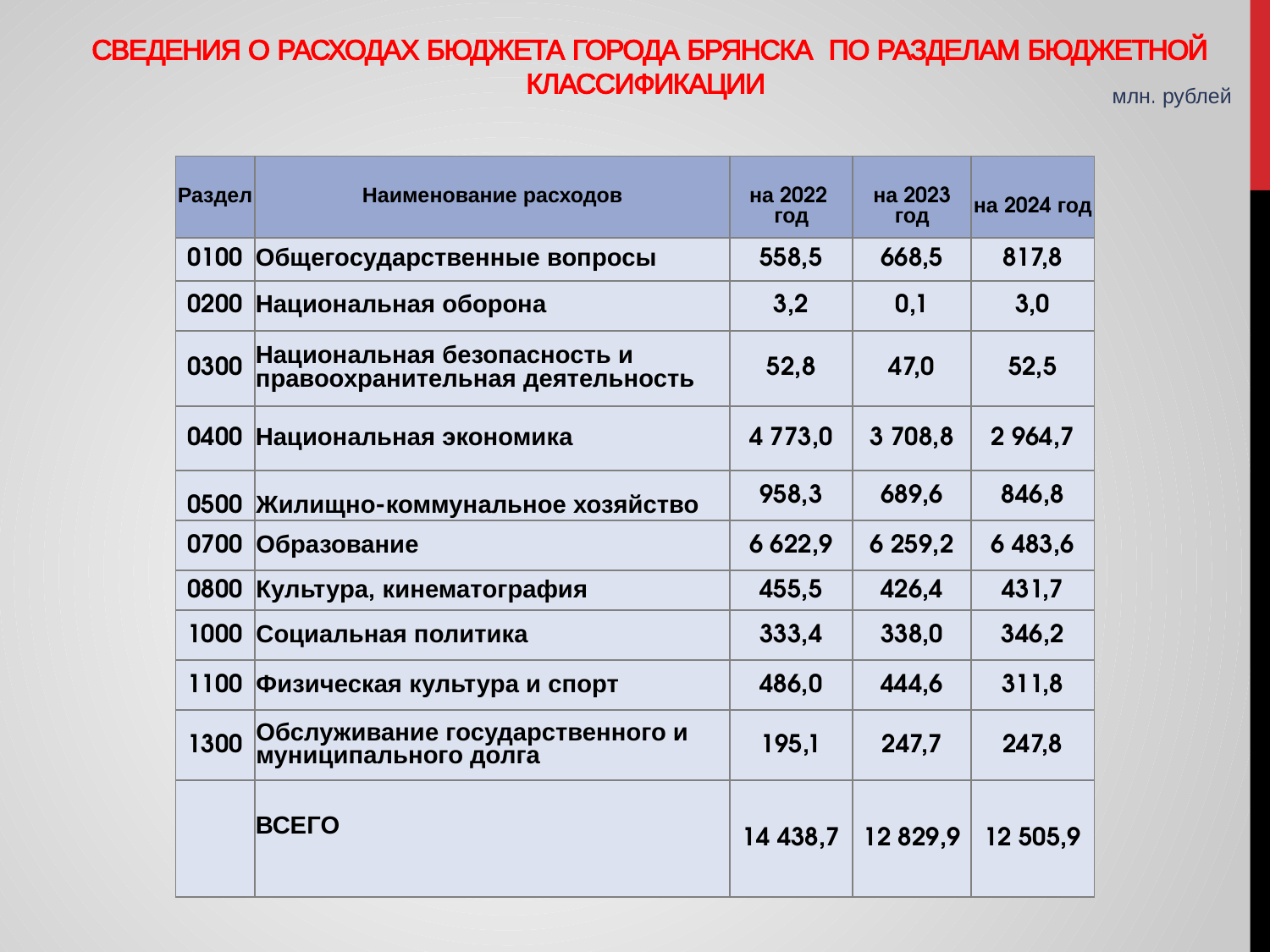

# Сведения о расходах бюджета города брянска  по разделам бюджетной классификации
млн. рублей
| Раздел | Наименование расходов | на 2022 год | на 2023 год | на 2024 год |
| --- | --- | --- | --- | --- |
| 0100 | Общегосударственные вопросы | 558,5 | 668,5 | 817,8 |
| 0200 | Национальная оборона | 3,2 | 0,1 | 3,0 |
| 0300 | Национальная безопасность и правоохранительная деятельность | 52,8 | 47,0 | 52,5 |
| 0400 | Национальная экономика | 4 773,0 | 3 708,8 | 2 964,7 |
| 0500 | Жилищно-коммунальное хозяйство | 958,3 | 689,6 | 846,8 |
| 0700 | Образование | 6 622,9 | 6 259,2 | 6 483,6 |
| 0800 | Культура, кинематография | 455,5 | 426,4 | 431,7 |
| 1000 | Социальная политика | 333,4 | 338,0 | 346,2 |
| 1100 | Физическая культура и спорт | 486,0 | 444,6 | 311,8 |
| 1300 | Обслуживание государственного и муниципального долга | 195,1 | 247,7 | 247,8 |
|  | ВСЕГО | 14 438,7 | 12 829,9 | 12 505,9 |